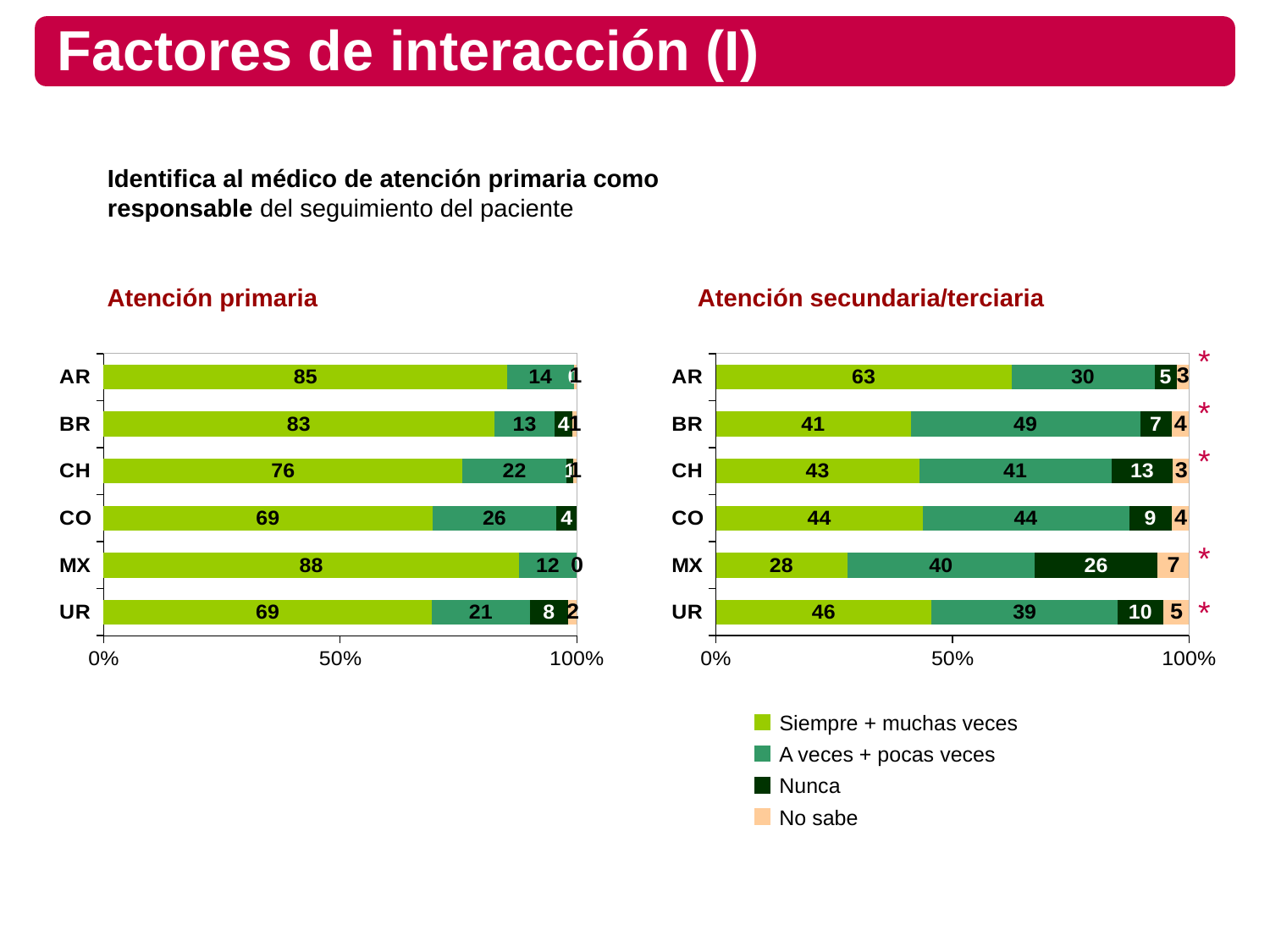

Factores de interacción (I)
Identifica al médico de atención primaria como responsable del seguimiento del paciente
Atención primaria
Atención secundaria/terciaria

### Chart

| Category | Siempre + muchas veces | A veces + pocas veces | Nunca | No sabe |
|---|---|---|---|---|
| UR | 69.37 | 20.72 | 8.11 | 1.8 |
| MX | 87.82 | 12.18 | 0.0 | 0.0 |
| CO | 69.49 | 26.27 | 4.24 | 0.0 |
| CH | 75.89 | 21.99 | 1.42 | 0.71 |
| BR | 82.57 | 12.84 | 3.67 | 0.92 |
| AR | 85.35 | 14.01 | 0.0 | 0.64 |

### Chart

| Category | Siempre + muchas veces | A veces + pocas veces | Nunca | No sabe |
|---|---|---|---|---|
| UR | 45.61 | 39.33 | 9.62 | 5.44 |
| MX | 27.75 | 39.71 | 25.84 | 6.7 |
| CO | 43.67 | 43.67 | 8.98 | 3.67 |
| CH | 43.0 | 40.58 | 13.04 | 3.38 |
| BR | 41.18 | 48.53 | 6.62 | 3.68 |
| AR | 62.5 | 30.21 | 4.69 | 2.6 |
*
*
*
*
*
Siempre + muchas veces

A veces + pocas veces

Nunca

No sabe